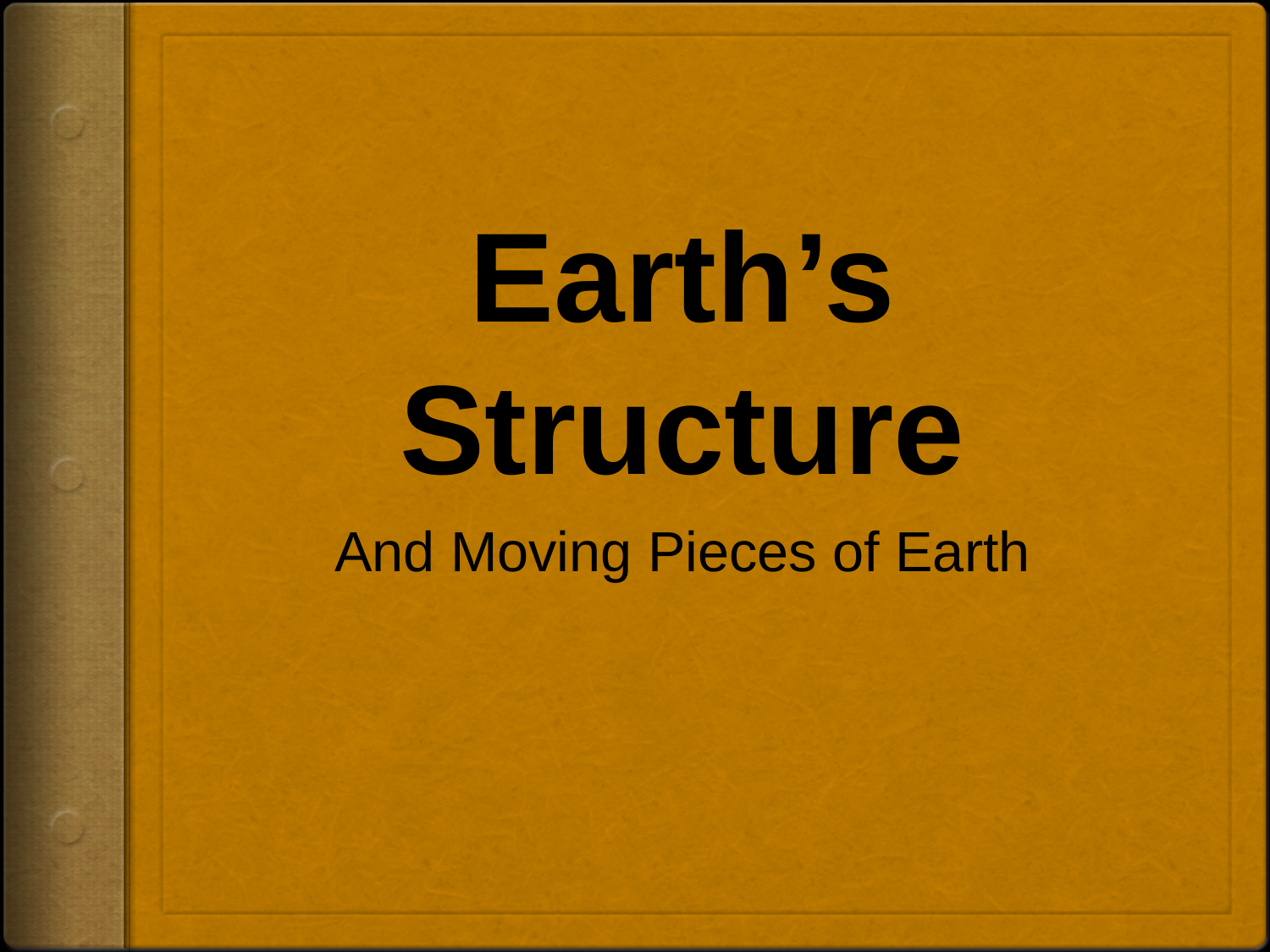

# Earth’s Structure
And Moving Pieces of Earth